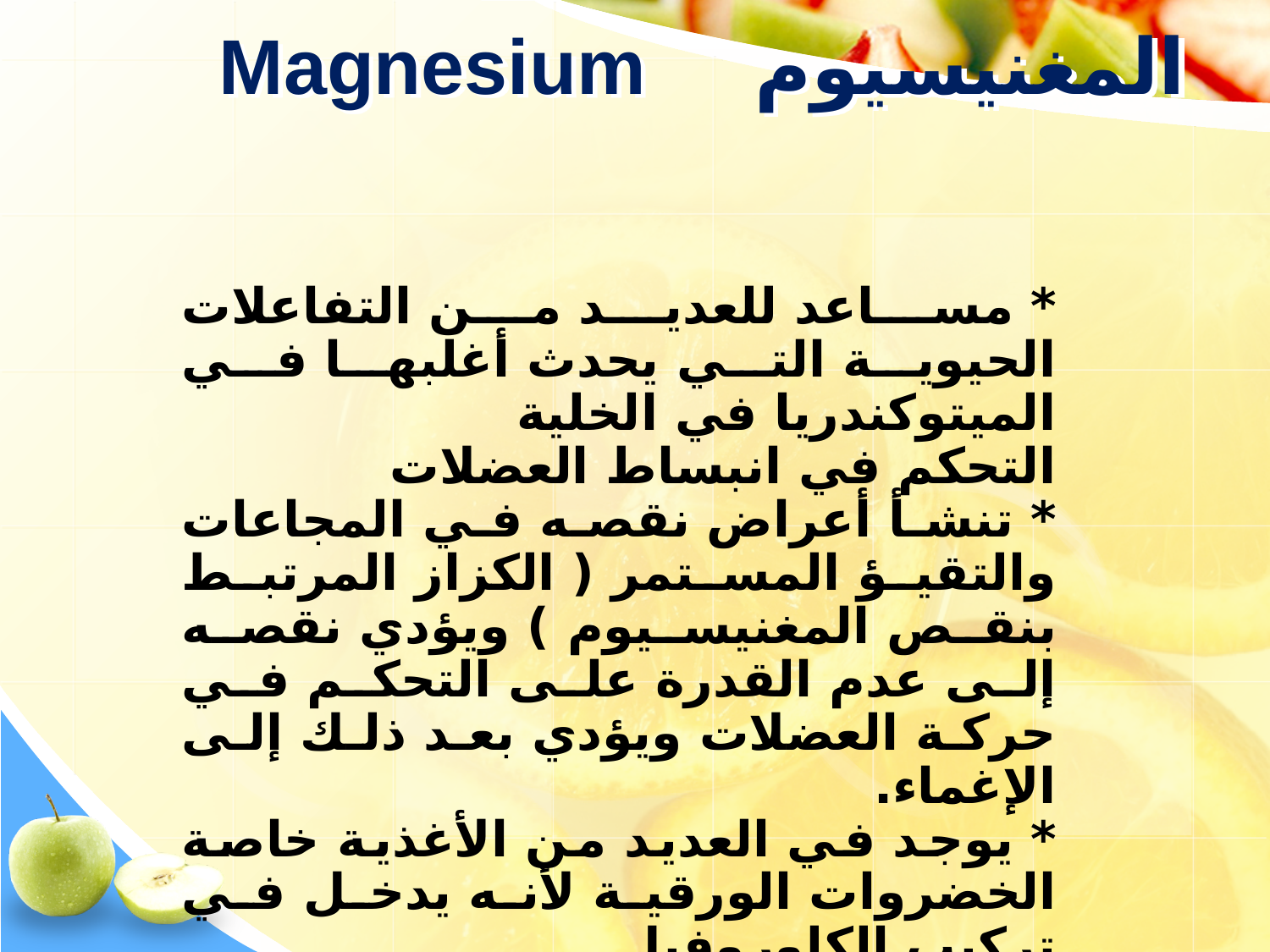

# المغنيسيوم    Magnesium
* مساعد للعديد من التفاعلات الحيوية التي يحدث أغلبها في الميتوكندريا في الخلية
التحكم في انبساط العضلات
* تنشأ أعراض نقصه في المجاعات والتقيؤ المستمر ( الكزاز المرتبط بنقص المغنيسيوم ) ويؤدي نقصه إلى عدم القدرة على التحكم في حركة العضلات ويؤدي بعد ذلك إلى الإغماء.
* يوجد في العديد من الأغذية خاصة الخضروات الورقية لأنه يدخل في تركيب الكلوروفيل .